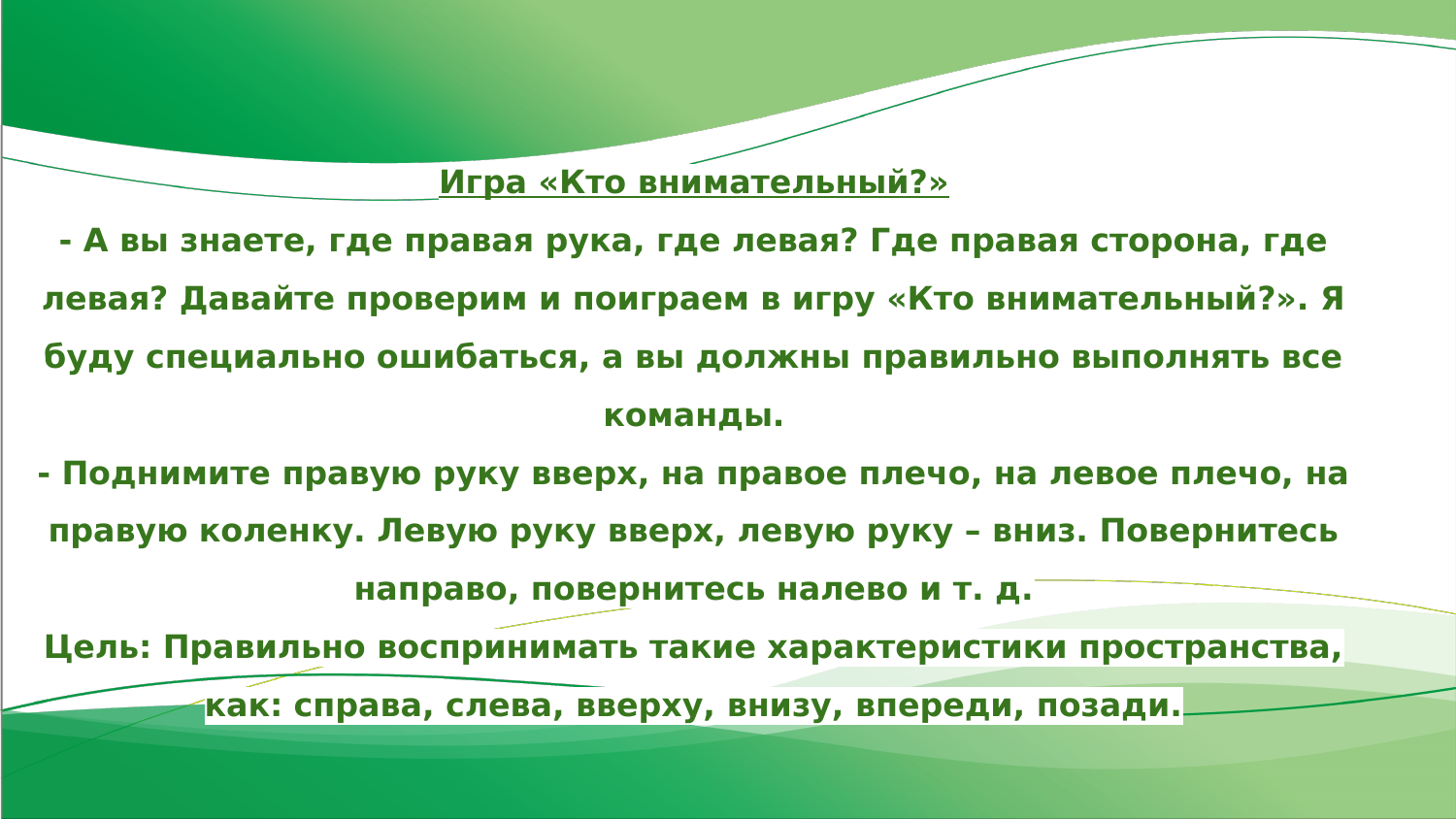

Игра «Кто внимательный?»
- А вы знаете, где правая рука, где левая? Где правая сторона, где левая? Давайте проверим и поиграем в игру «Кто внимательный?». Я буду специально ошибаться, а вы должны правильно выполнять все команды.
- Поднимите правую руку вверх, на правое плечо, на левое плечо, на правую коленку. Левую руку вверх, левую руку – вниз. Повернитесь направо, повернитесь налево и т. д.
Цель: Правильно воспринимать такие характеристики пространства, как: справа, слева, вверху, внизу, впереди, позади.